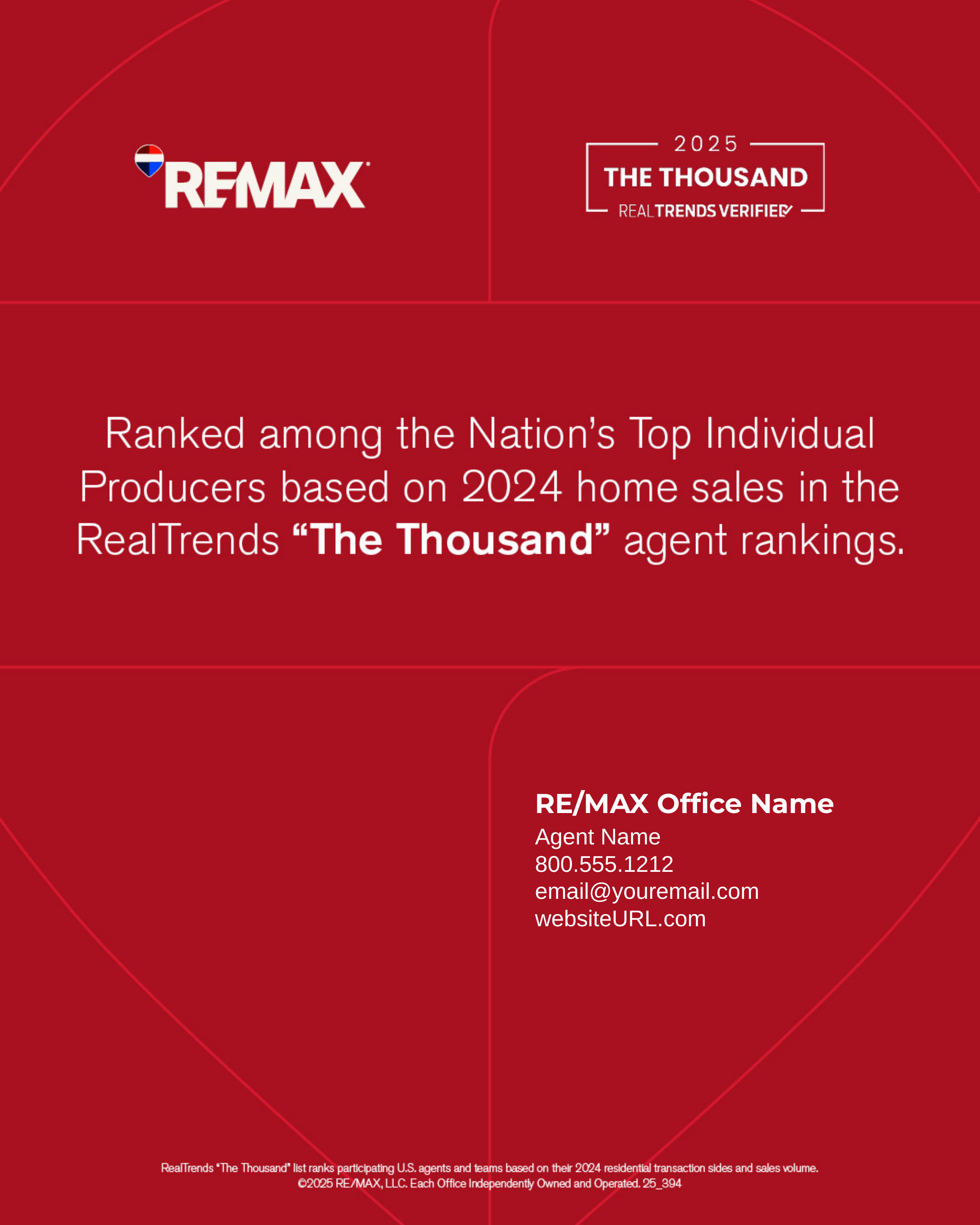

RE/MAX Office Name
Agent Name
800.555.1212
email@youremail.com
websiteURL.com